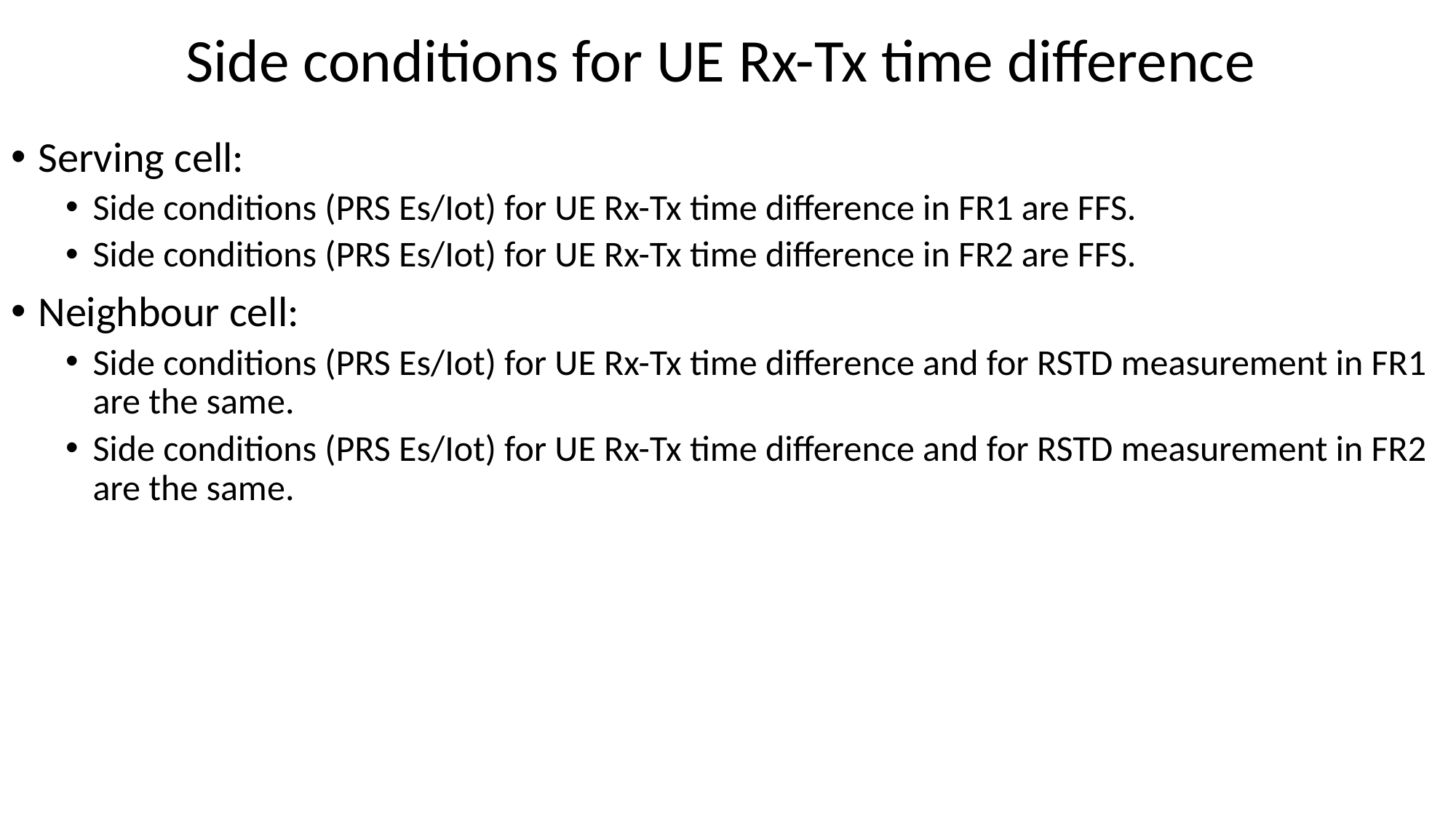

# Side conditions for UE Rx-Tx time difference
Serving cell:
Side conditions (PRS Es/Iot) for UE Rx-Tx time difference in FR1 are FFS.
Side conditions (PRS Es/Iot) for UE Rx-Tx time difference in FR2 are FFS.
Neighbour cell:
Side conditions (PRS Es/Iot) for UE Rx-Tx time difference and for RSTD measurement in FR1 are the same.
Side conditions (PRS Es/Iot) for UE Rx-Tx time difference and for RSTD measurement in FR2 are the same.